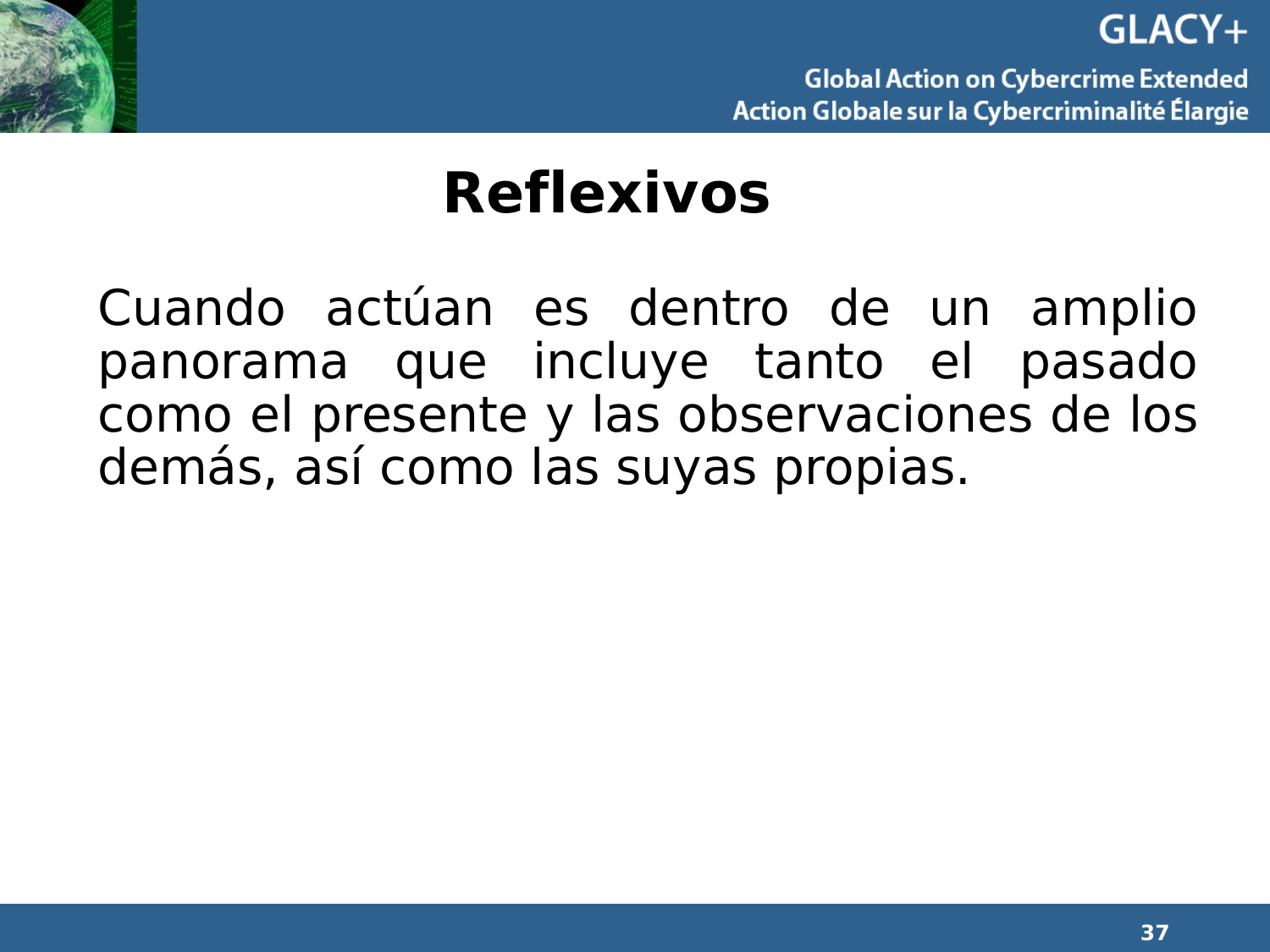

# Reflexivos
Cuando actúan es dentro de un amplio panorama que incluye tanto el pasado como el presente y las observaciones de los demás, así como las suyas propias.
37